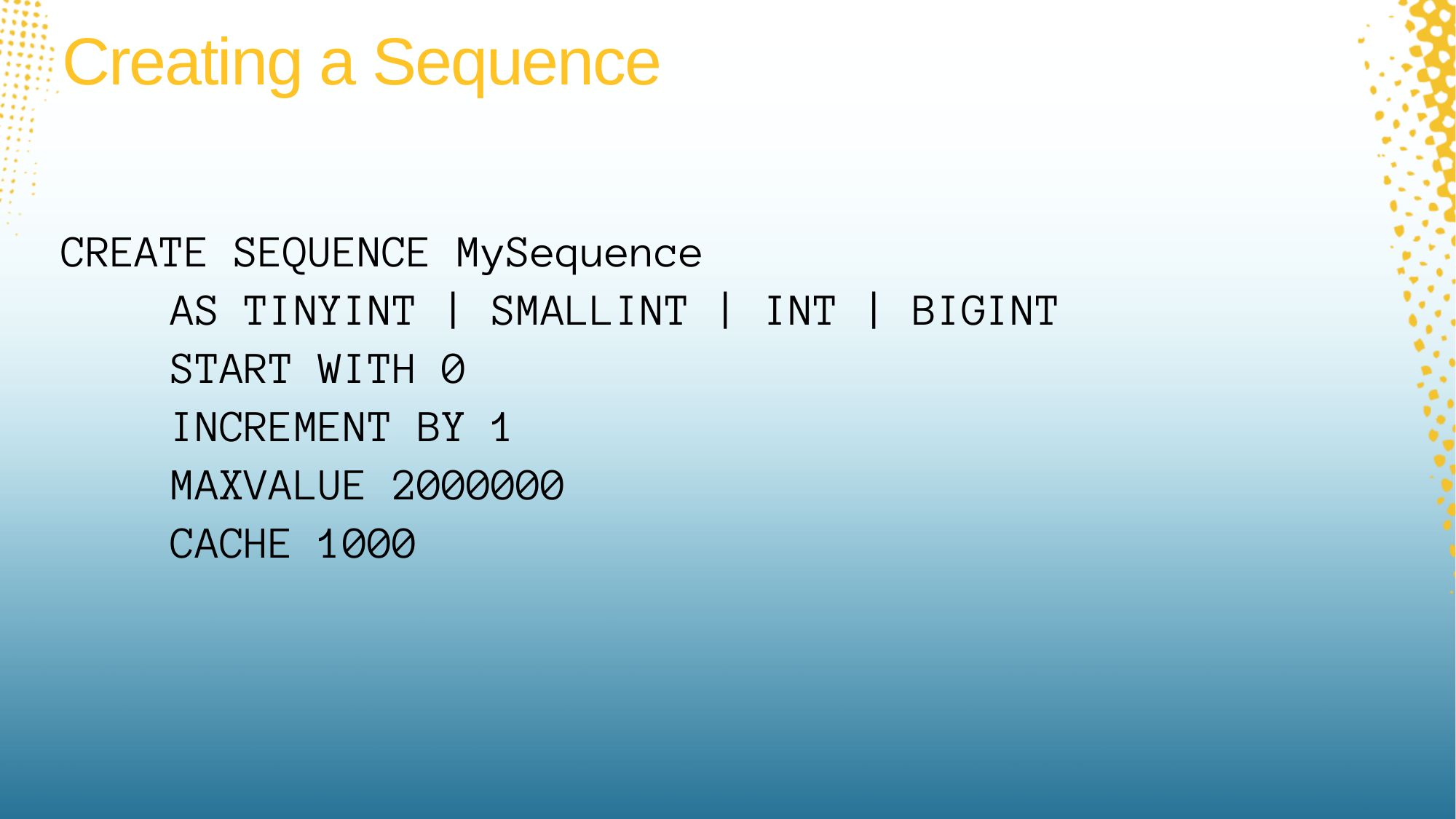

# Creating a Sequence
CREATE SEQUENCE MySequence
	AS TINYINT | SMALLINT | INT | BIGINT
	START WITH 0
	INCREMENT BY 1
	MAXVALUE 2000000
	CACHE 1000